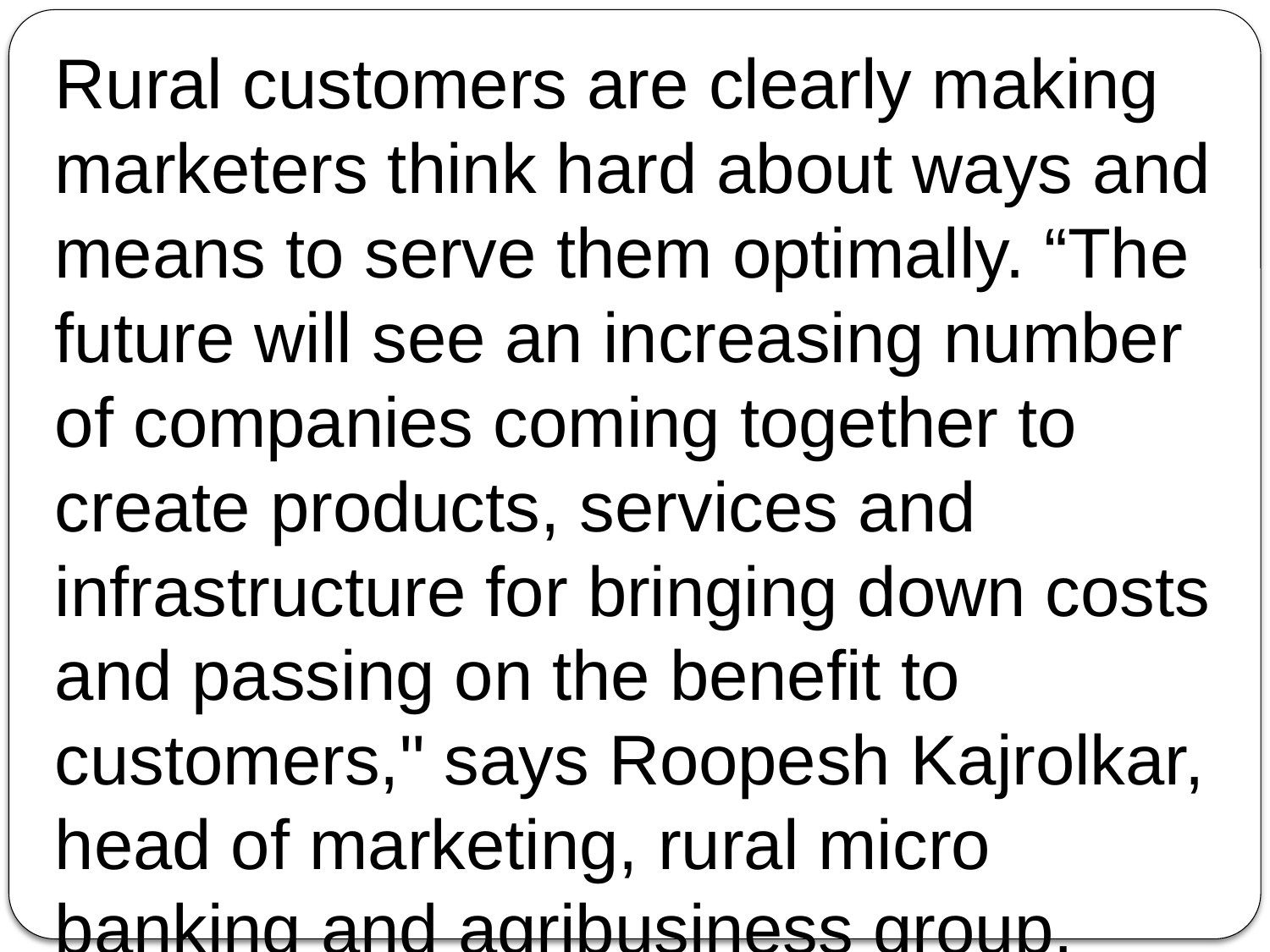

Rural customers are clearly making marketers think hard about ways and means to serve them optimally. “The future will see an increasing number of companies coming together to create products, services and infrastructure for bringing down costs and passing on the benefit to customers," says Roopesh Kajrolkar, head of marketing, rural micro banking and agribusiness group, ICICI Bank Ltd.